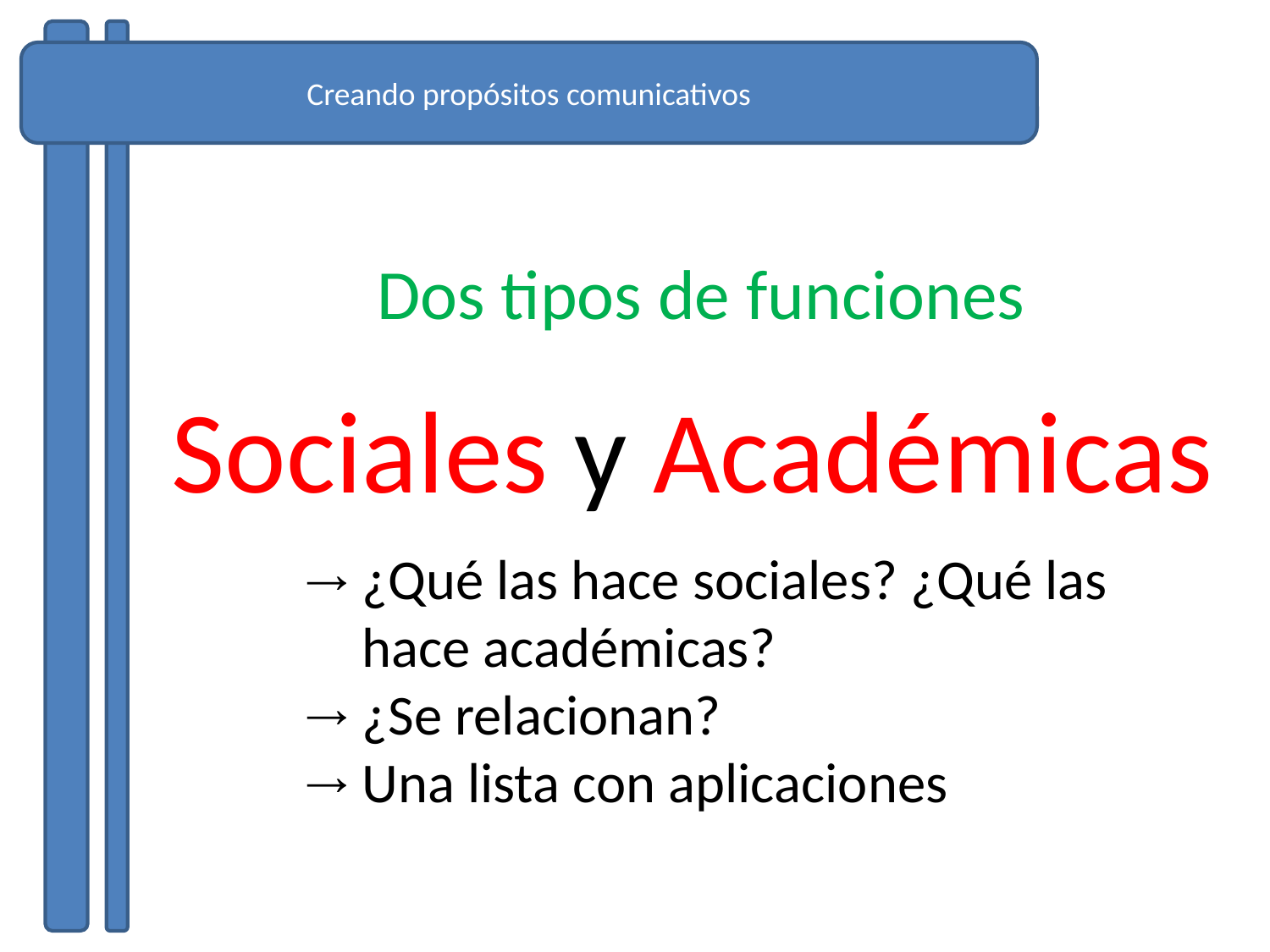

Creando propósitos comunicativos
# Dos tipos de funciones
Sociales y Académicas

¿Qué las hace sociales? ¿Qué las hace académicas?
¿Se relacionan?
Una lista con aplicaciones